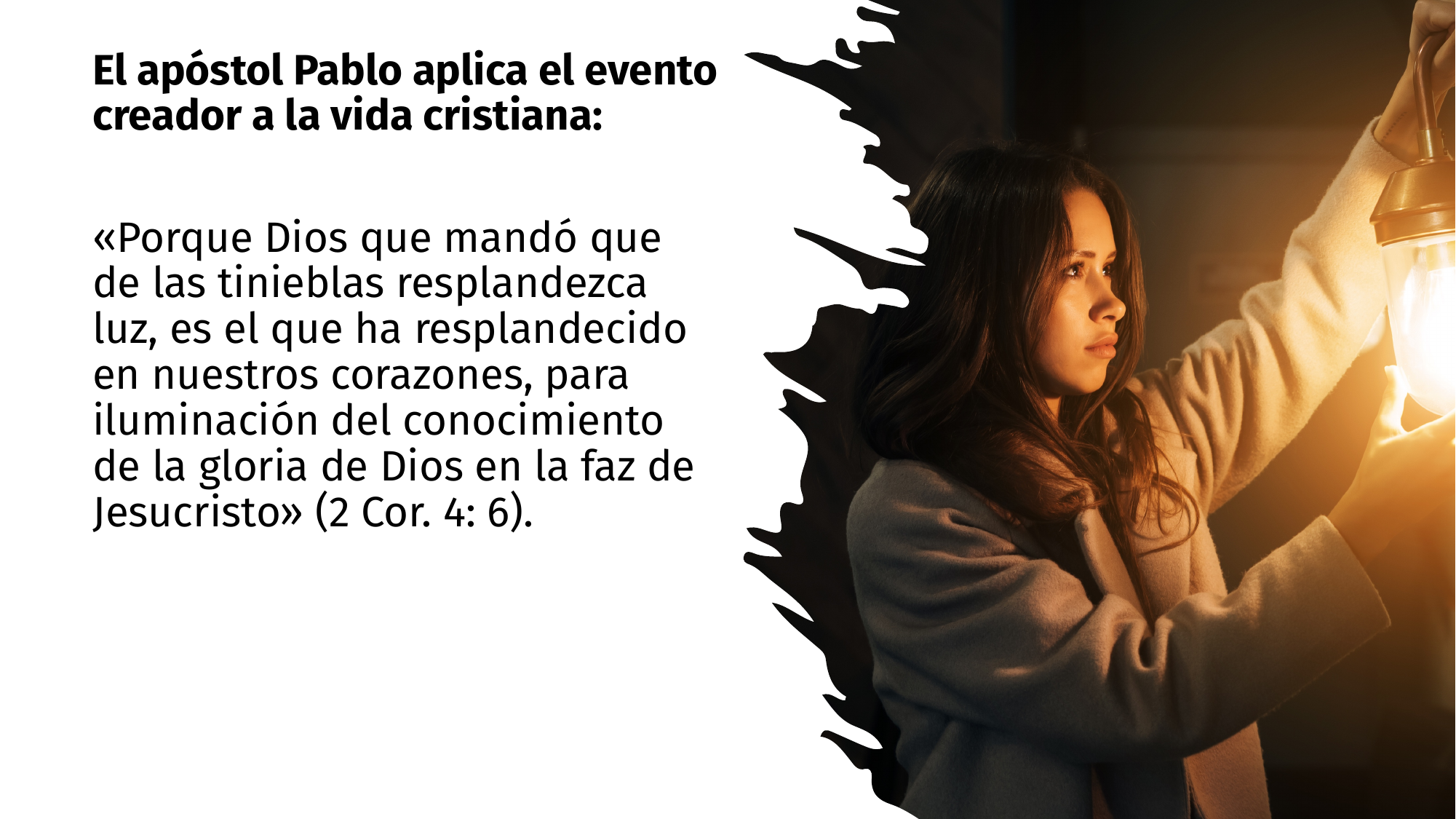

# El apóstol Pablo aplica el evento creador a la vida cristiana:

«Porque Dios que mandó que de las tinieblas resplandezca luz, es el que ha resplandecido en nuestros corazones, para iluminación del conocimiento de la gloria de Dios en la faz de Jesucristo» (2 Cor. 4: 6).